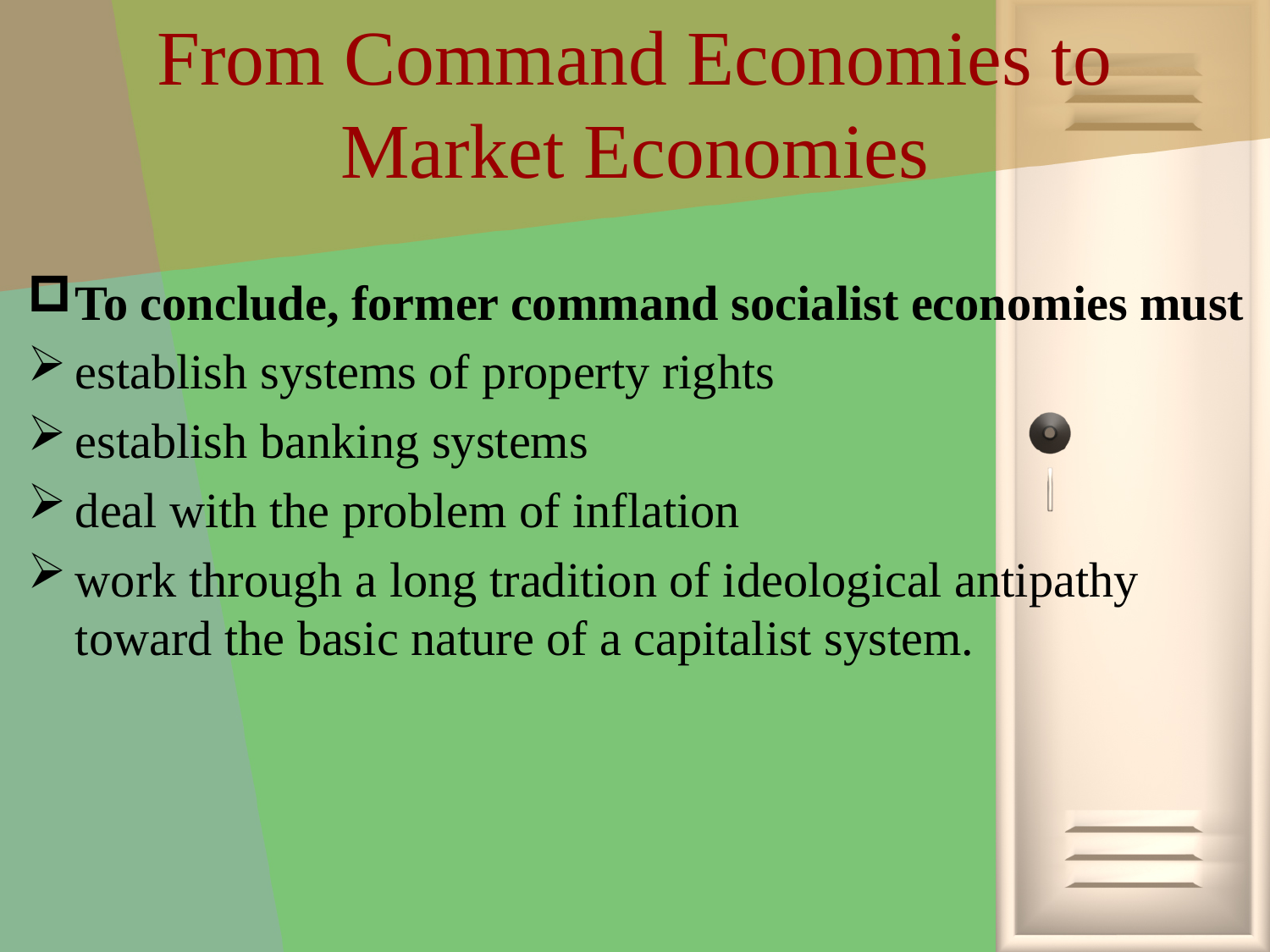

# From Command Economies to Market Economies
To conclude, former command socialist economies must
establish systems of property rights
establish banking systems
deal with the problem of inflation
work through a long tradition of ideological antipathy toward the basic nature of a capitalist system.